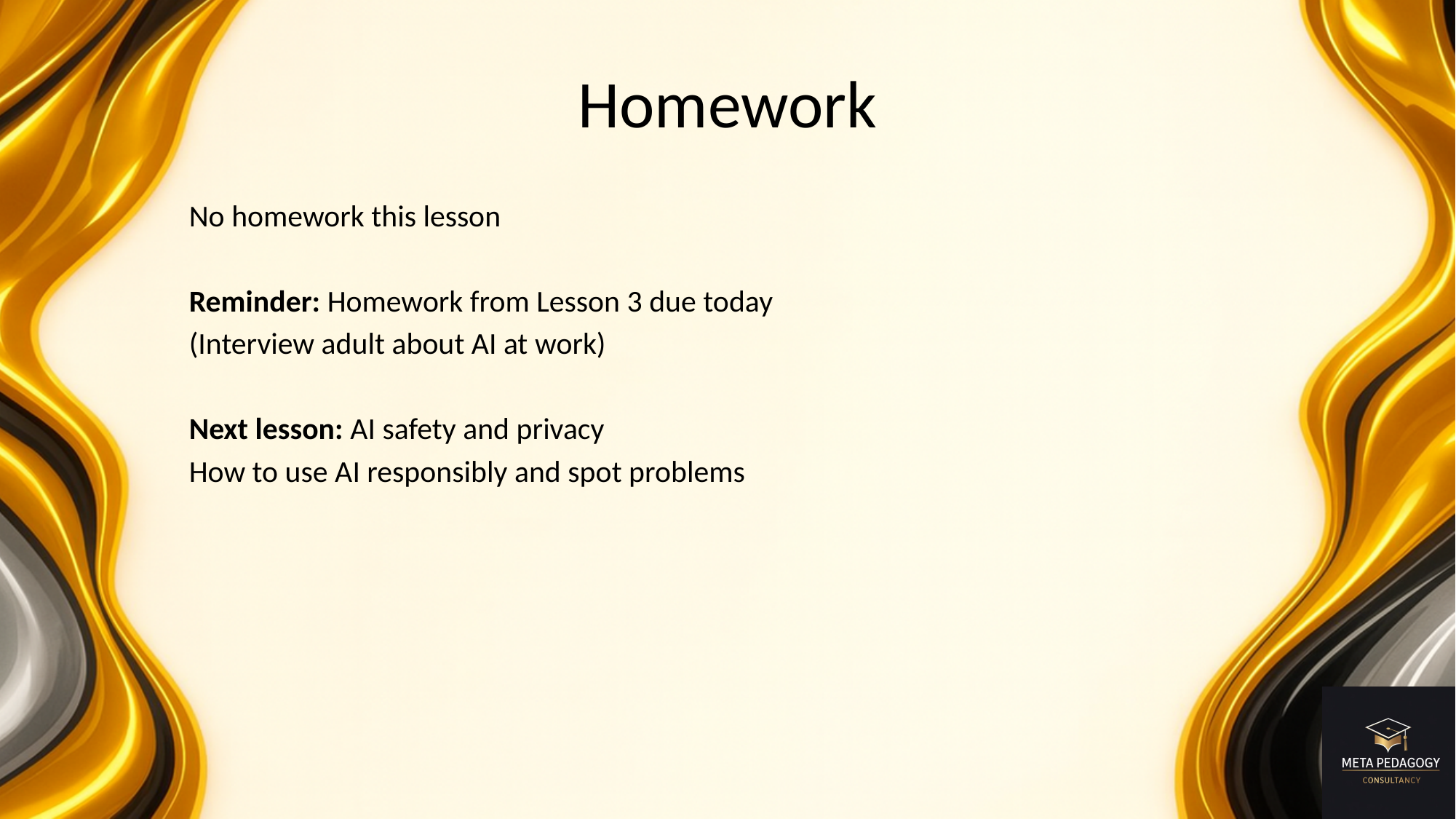

# Homework
No homework this lesson

Reminder: Homework from Lesson 3 due today
(Interview adult about AI at work)

Next lesson: AI safety and privacy
How to use AI responsibly and spot problems